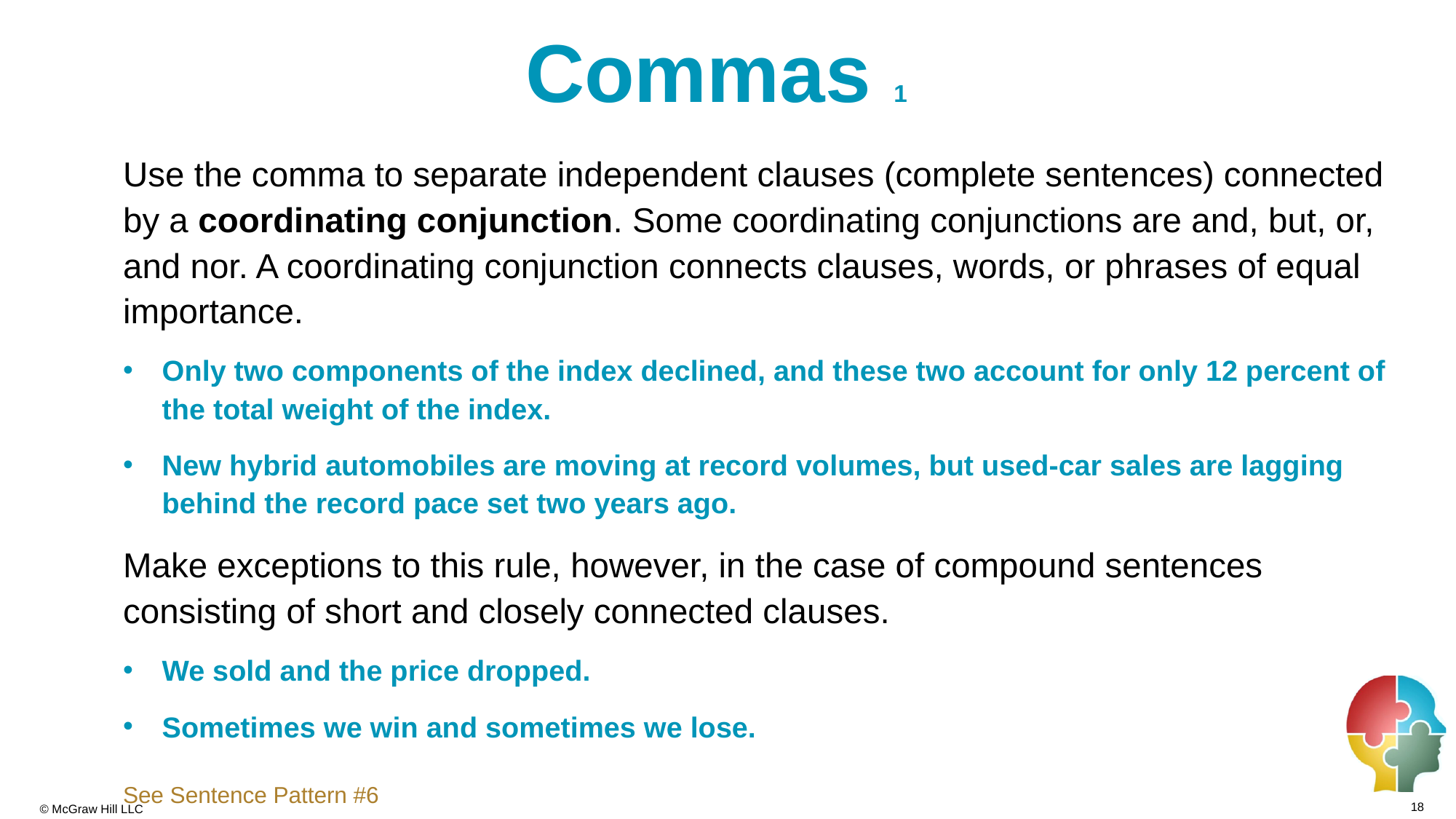

# Commas 1
Use the comma to separate independent clauses (complete sentences) connected by a coordinating conjunction. Some coordinating conjunctions are and, but, or, and nor. A coordinating conjunction connects clauses, words, or phrases of equal importance.
Only two components of the index declined, and these two account for only 12 percent of the total weight of the index.
New hybrid automobiles are moving at record volumes, but used-car sales are lagging behind the record pace set two years ago.
Make exceptions to this rule, however, in the case of compound sentences consisting of short and closely connected clauses.
We sold and the price dropped.
Sometimes we win and sometimes we lose.
See Sentence Pattern #6
18